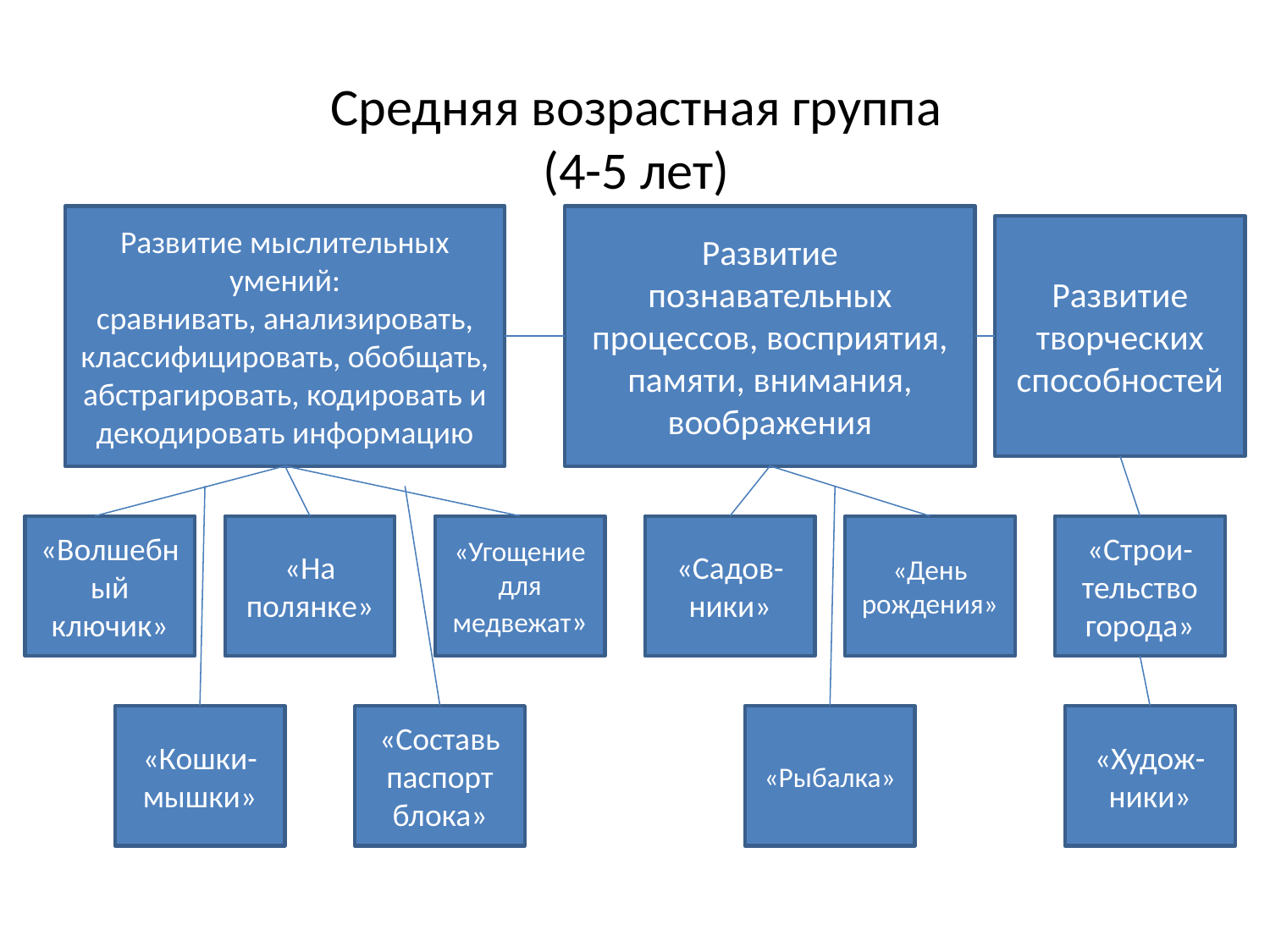

# Средняя возрастная группа (4-5 лет)
Развитие мыслительных умений:
сравнивать, анализировать, классифицировать, обобщать, абстрагировать, кодировать и декодировать информацию
Развитие познавательных процессов, восприятия, памяти, внимания, воображения

Развитие творческих способностей
«Волшебный ключик»
«На полянке»
«Угощение для медвежат»
«Садов-
ники»
«День рождения»
«Строи-
тельство города»
«Кошки-мышки»
«Составь паспорт блока»
«Рыбалка»
«Худож-
ники»